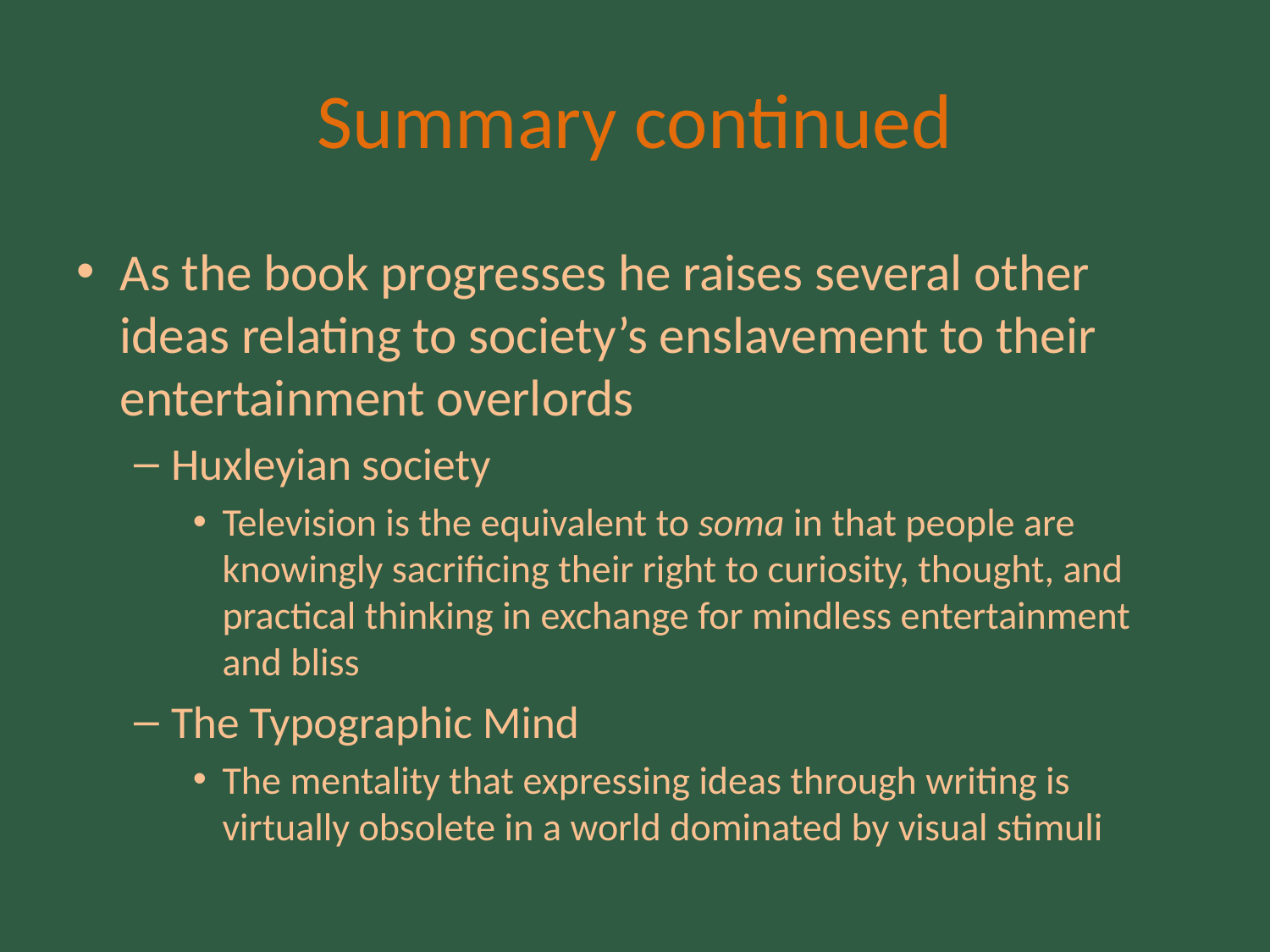

# Summary continued
As the book progresses he raises several other ideas relating to society’s enslavement to their entertainment overlords
Huxleyian society
Television is the equivalent to soma in that people are knowingly sacrificing their right to curiosity, thought, and practical thinking in exchange for mindless entertainment and bliss
The Typographic Mind
The mentality that expressing ideas through writing is virtually obsolete in a world dominated by visual stimuli